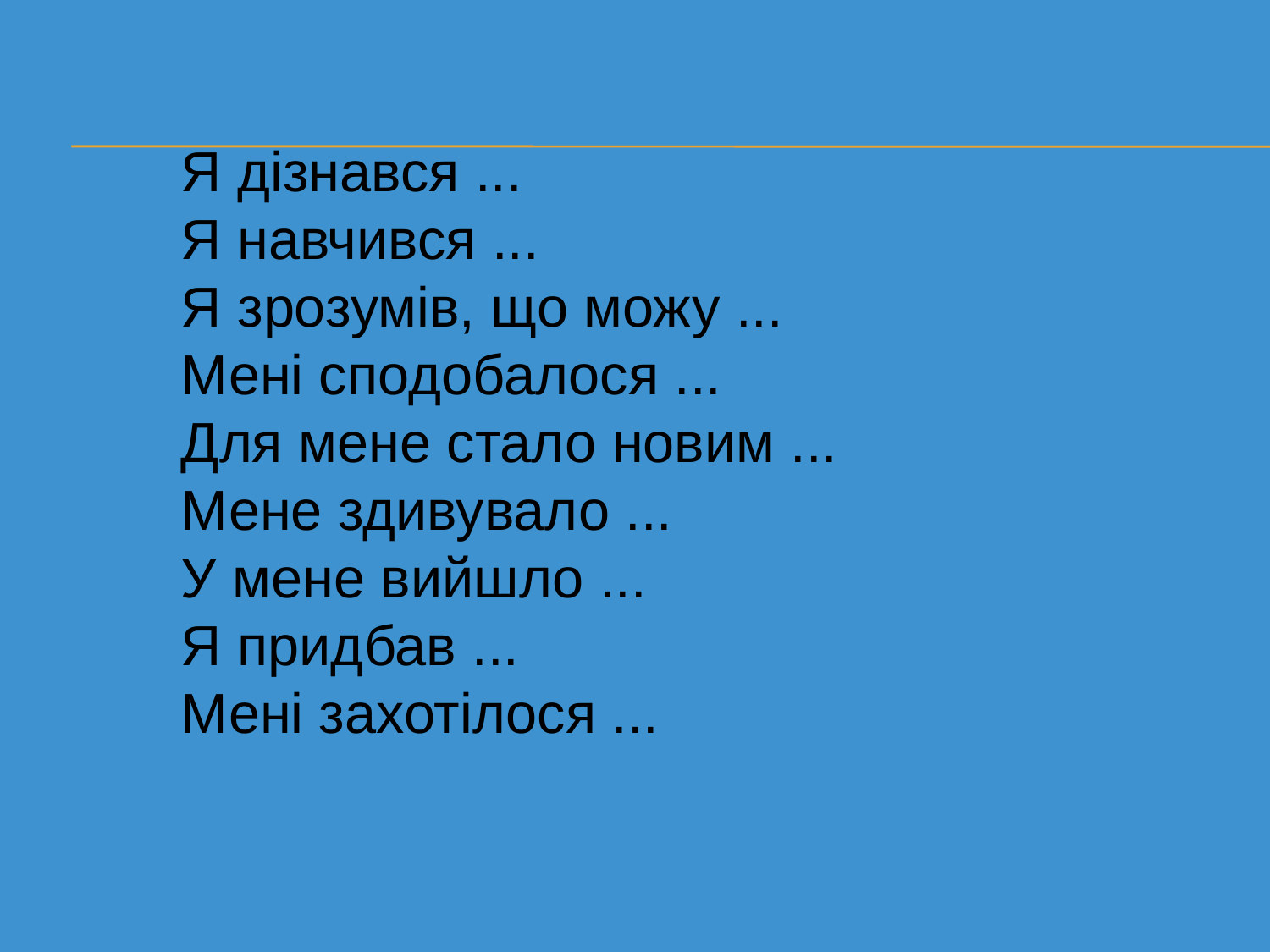

Я дізнався ...
Я навчився ...
Я зрозумів, що можу ...
Мені сподобалося ...
Для мене стало новим ...
Мене здивувало ...
У мене вийшло ...
Я придбав ...
Мені захотілося ...